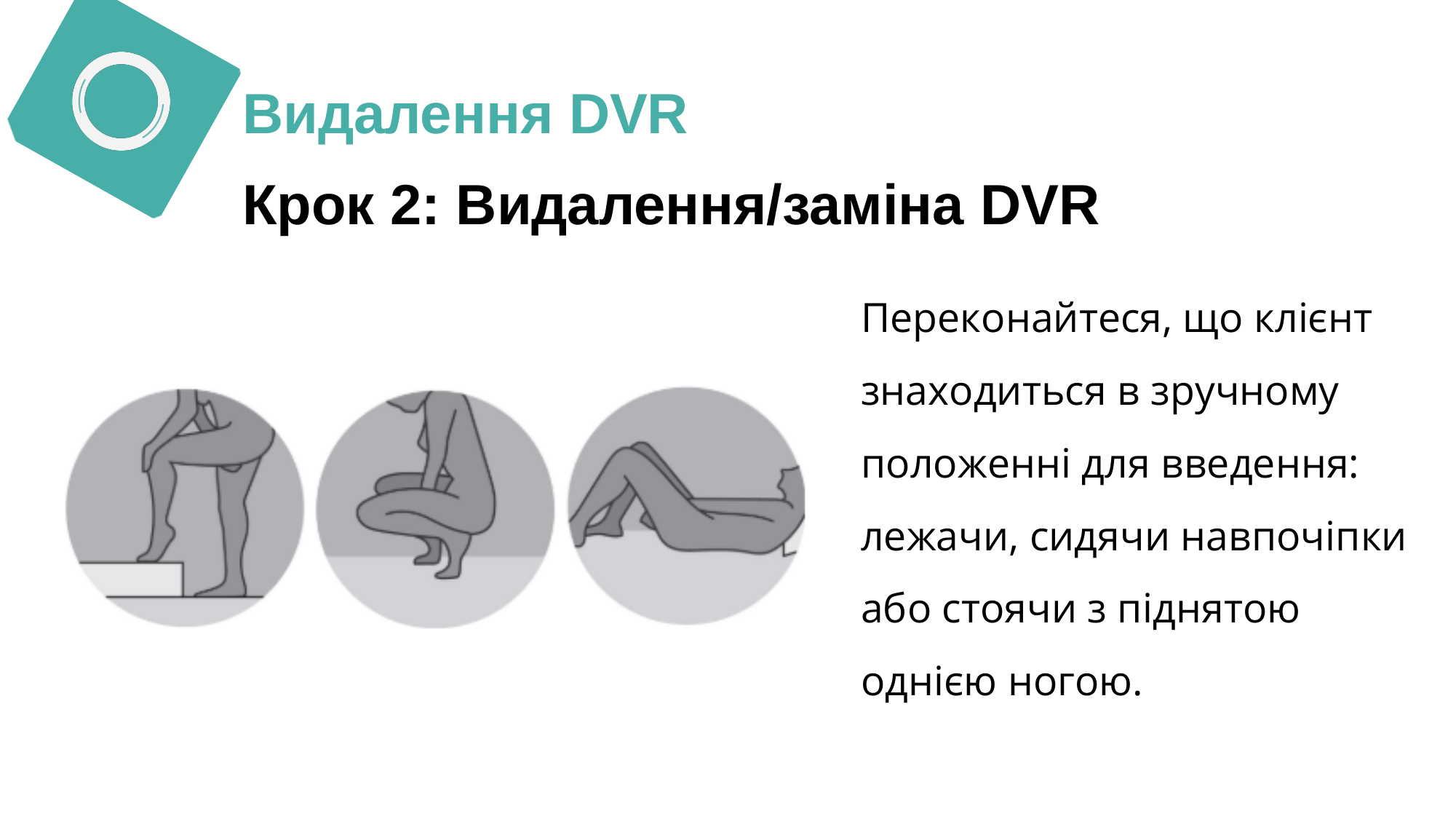

Видалення DVR
Крок 2: Видалення/заміна DVR
Переконайтеся, що клієнт знаходиться в зручному положенні для введення: лежачи, сидячи навпочіпки або стоячи з піднятою однією ногою.